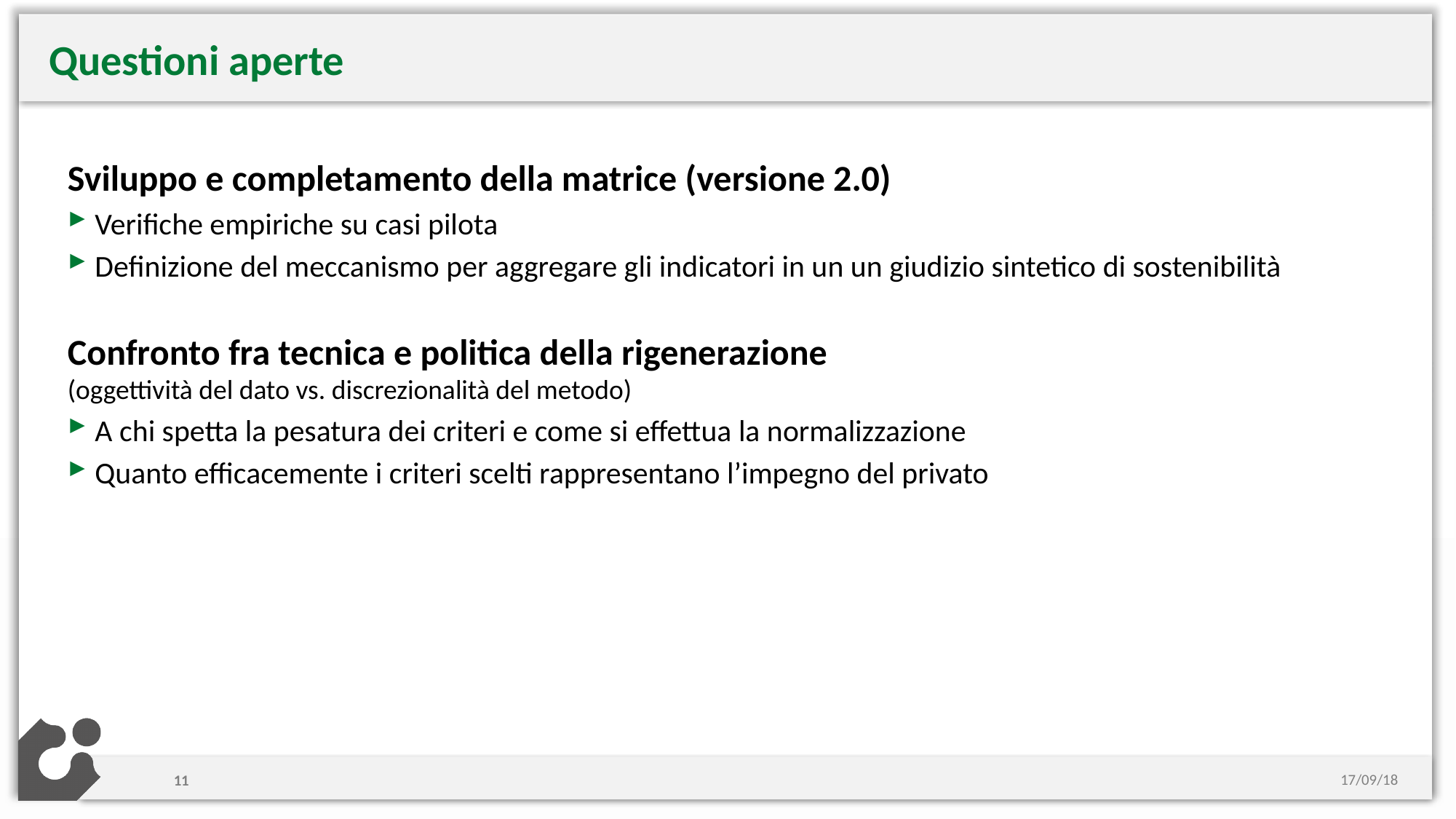

Questioni aperte
Sviluppo e completamento della matrice (versione 2.0)
Verifiche empiriche su casi pilota
Definizione del meccanismo per aggregare gli indicatori in un un giudizio sintetico di sostenibilità

Confronto fra tecnica e politica della rigenerazione
(oggettività del dato vs. discrezionalità del metodo)
A chi spetta la pesatura dei criteri e come si effettua la normalizzazione
Quanto efficacemente i criteri scelti rappresentano l’impegno del privato
17/09/18

11